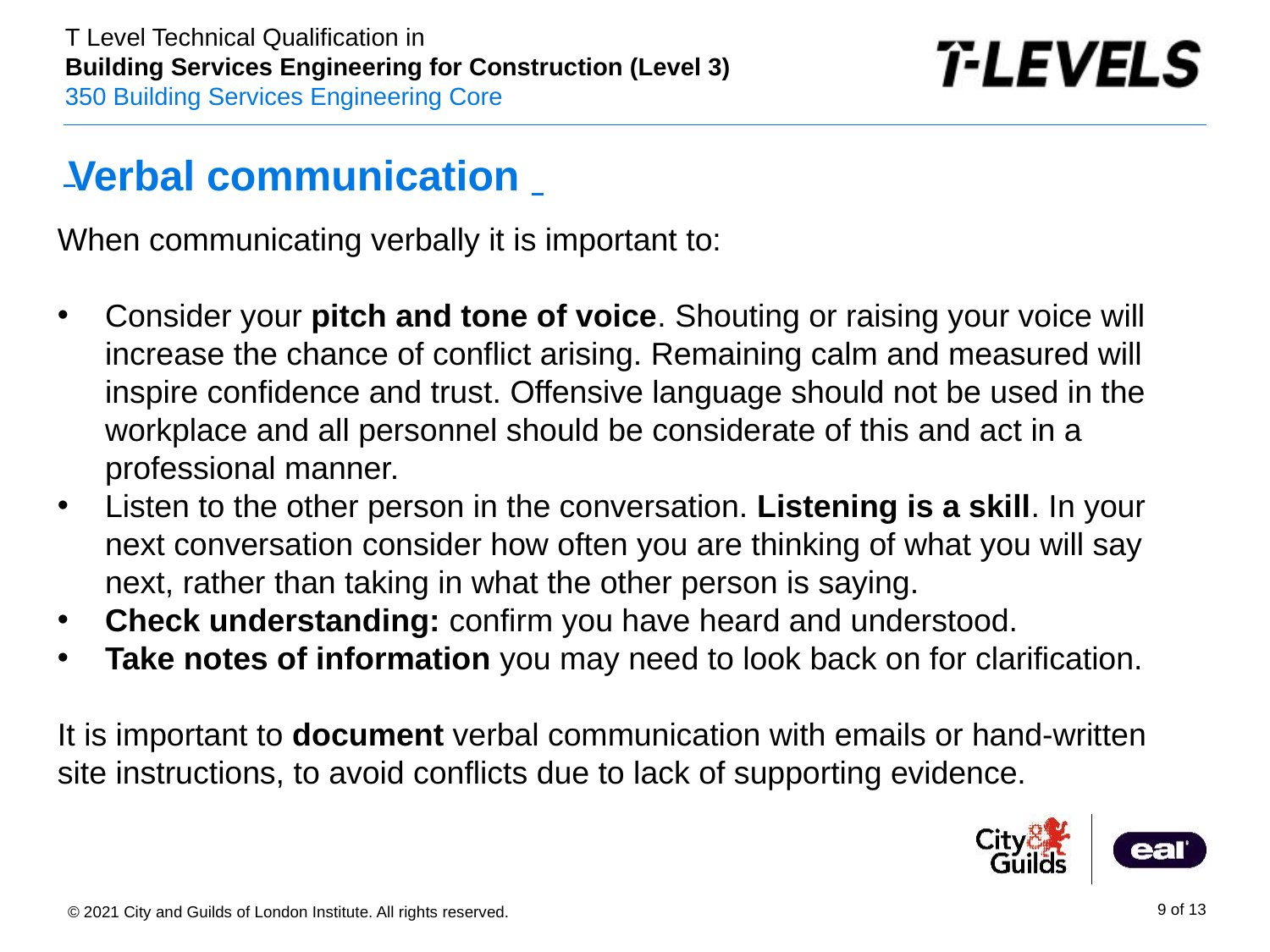

#
Verbal communication
When communicating verbally it is important to:

Consider your pitch and tone of voice. Shouting or raising your voice will increase the chance of conflict arising. Remaining calm and measured will inspire confidence and trust. Offensive language should not be used in the workplace and all personnel should be considerate of this and act in a professional manner.
Listen to the other person in the conversation. Listening is a skill. In your next conversation consider how often you are thinking of what you will say next, rather than taking in what the other person is saying.
Check understanding: confirm you have heard and understood.
Take notes of information you may need to look back on for clarification.

It is important to document verbal communication with emails or hand-written site instructions, to avoid conflicts due to lack of supporting evidence.